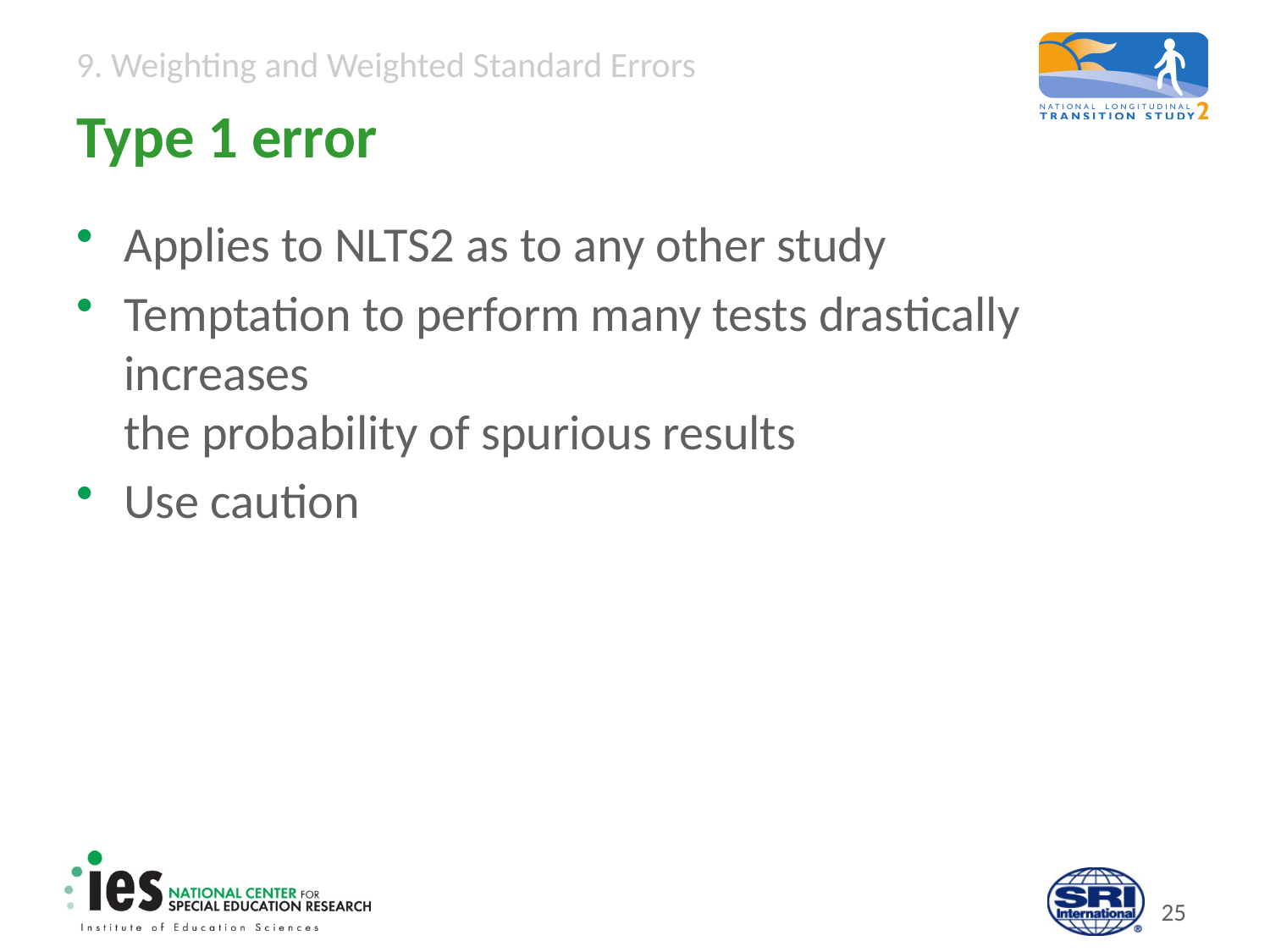

# Type 1 error
Applies to NLTS2 as to any other study
Temptation to perform many tests drastically increases
the probability of spurious results
Use caution

25